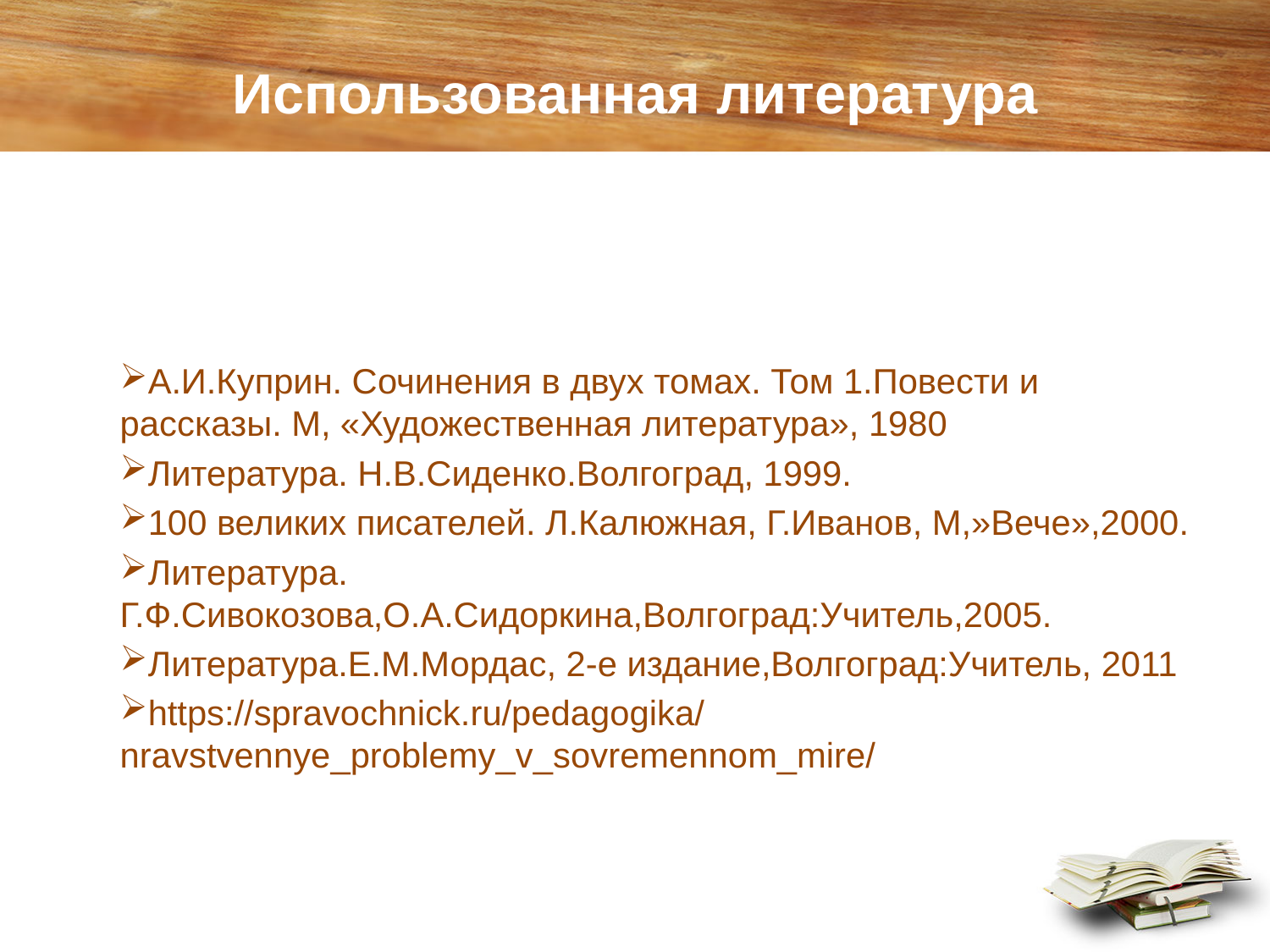

#
Использованная литература

А.И.Куприн. Сочинения в двух томах. Том 1.Повести и рассказы. М, «Художественная литература», 1980
Литература. Н.В.Сиденко.Волгоград, 1999.
100 великих писателей. Л.Калюжная, Г.Иванов, М,»Вече»,2000.
Литература. Г.Ф.Сивокозова,О.А.Сидоркина,Волгоград:Учитель,2005.
Литература.Е.М.Мордас, 2-е издание,Волгоград:Учитель, 2011
https://spravochnick.ru/pedagogika/nravstvennye_problemy_v_sovremennom_mire/